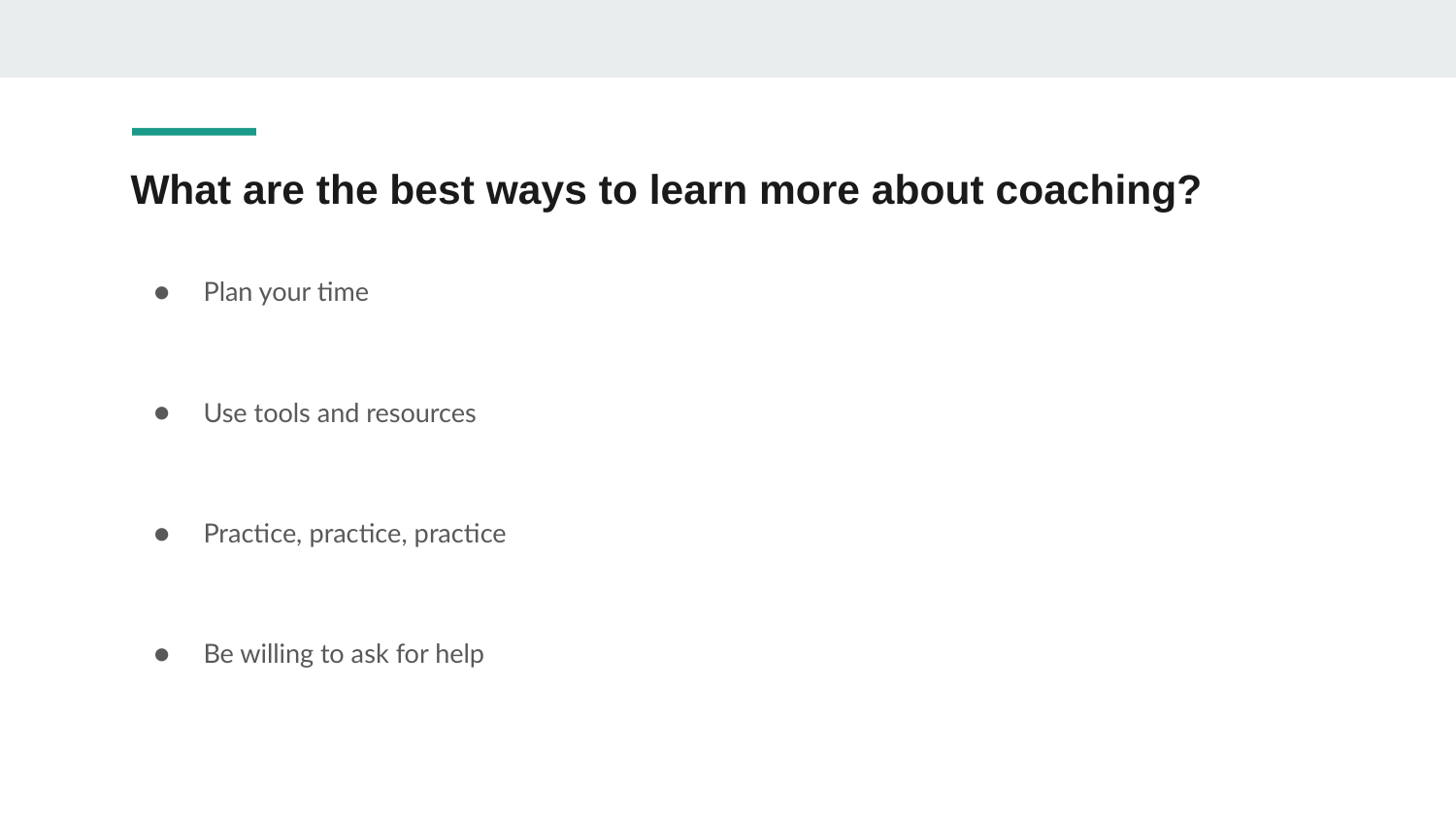

# What are the best ways to learn more about coaching?
Plan your time

Use tools and resources

Practice, practice, practice

Be willing to ask for help